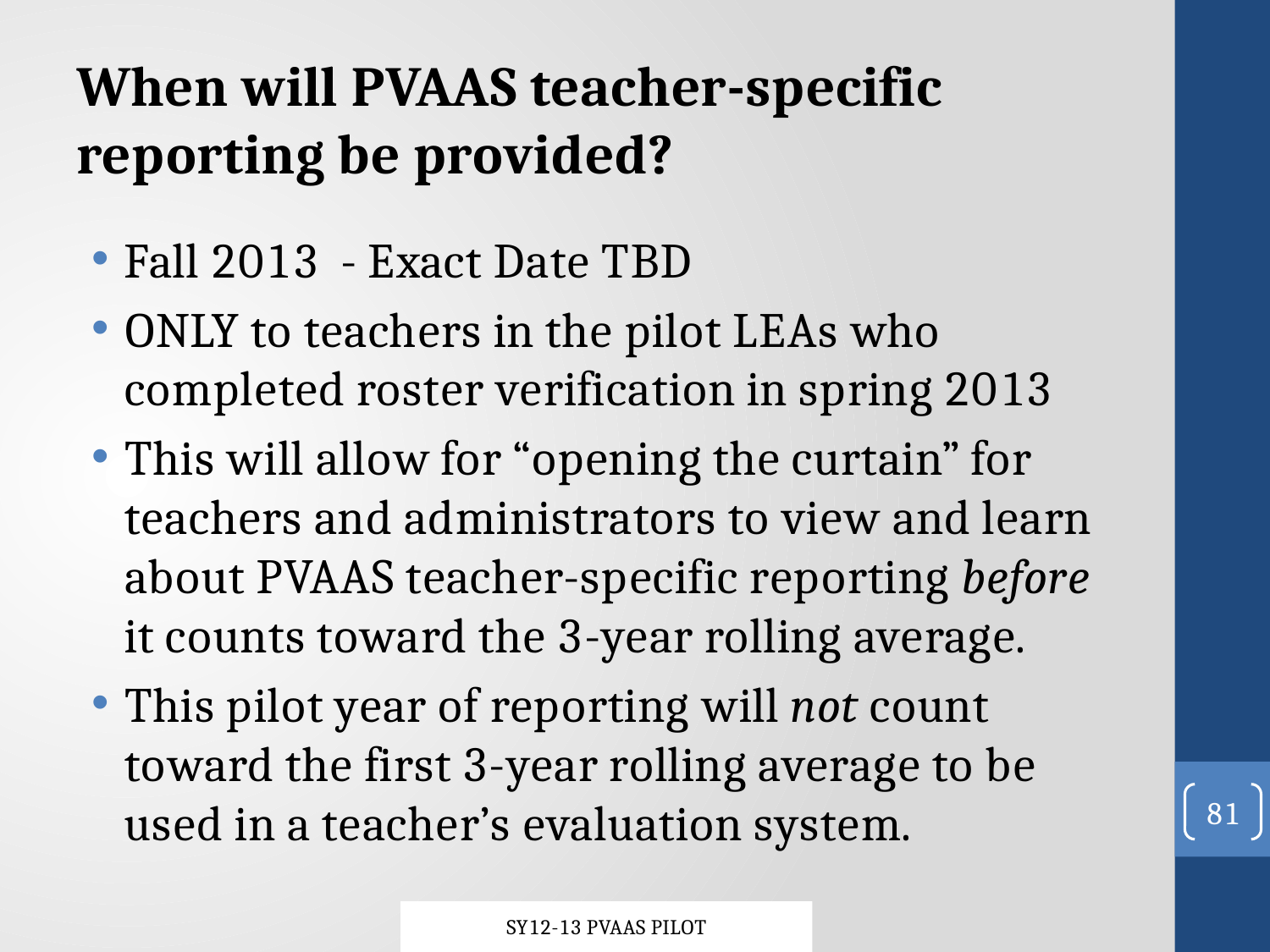

# When will PVAAS teacher-specific reporting be provided?
Fall 2013  - Exact Date TBD
ONLY to teachers in the pilot LEAs who completed roster verification in spring 2013
This will allow for “opening the curtain” for teachers and administrators to view and learn about PVAAS teacher-specific reporting before it counts toward the 3-year rolling average.
This pilot year of reporting will not count toward the first 3-year rolling average to be used in a teacher’s evaluation system.

81
SY12-13 PVAAS PILOT